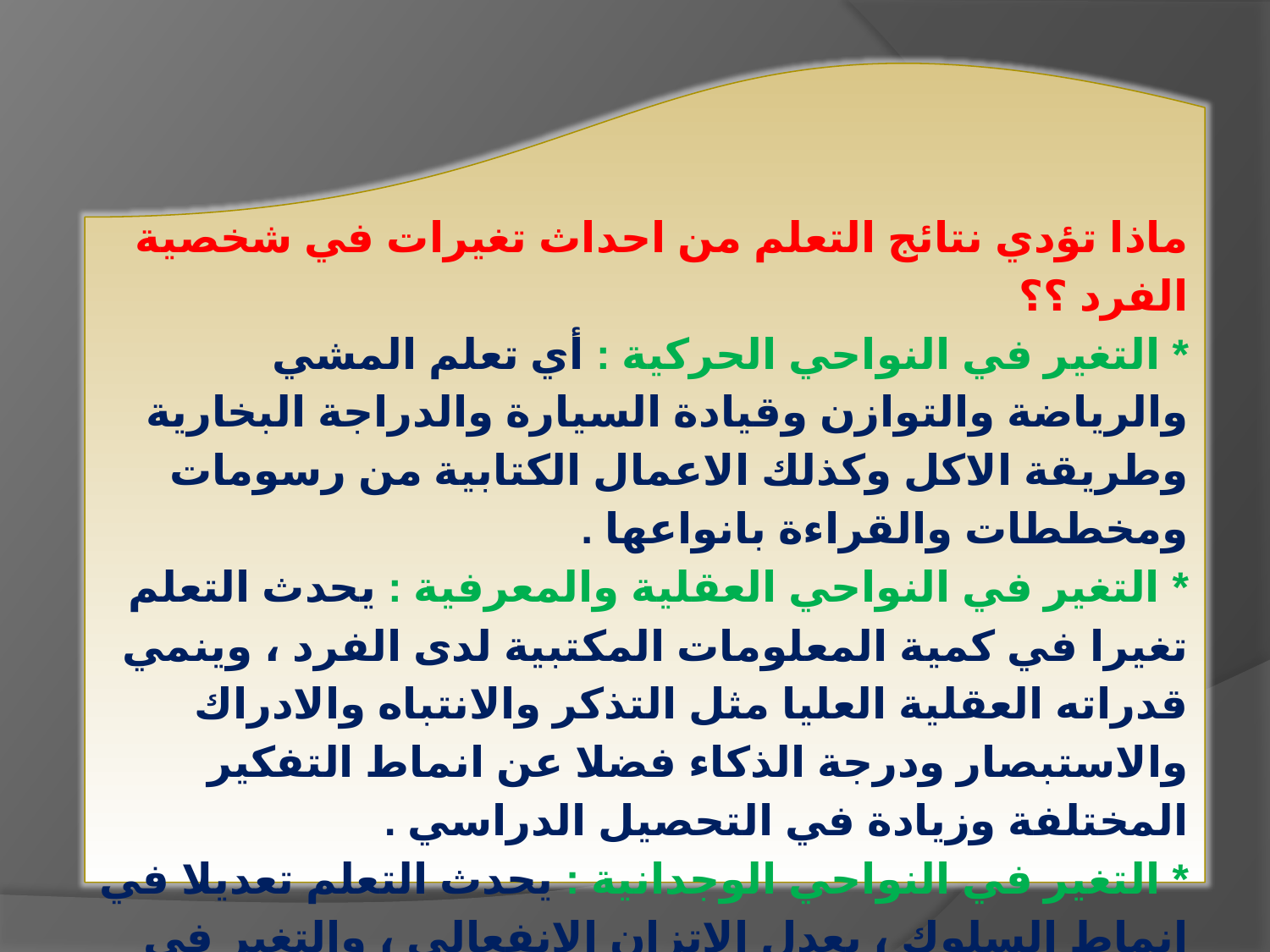

# ماذا تؤدي نتائج التعلم من احداث تغيرات في شخصية الفرد ؟؟ ‏* التغير في النواحي الحركية : أي تعلم المشي والرياضة والتوازن وقيادة السيارة ‏والدراجة البخارية وطريقة الاكل وكذلك الاعمال الكتابية من رسومات ومخططات ‏والقراءة بانواعها .‏ ‏* التغير في النواحي العقلية والمعرفية : يحدث التعلم تغيرا في كمية المعلومات ‏المكتبية لدى الفرد ، وينمي قدراته العقلية العليا مثل التذكر والانتباه والادراك ‏والاستبصار ودرجة الذكاء فضلا عن انماط التفكير المختلفة وزيادة في التحصيل ‏الدراسي .‏ ‏* التغير في النواحي الوجدانية : يحدث التعلم تعديلا في انماط السلوك ، يعدل الاتزان ‏الانفعالي ، والتغير في المجالات العاطفية من حب وكره ودافعية وميول واتجاهات ، ‏وتجسيد القيم الاجتماعية والفنية من شعر وموسيقى ورسم .‏